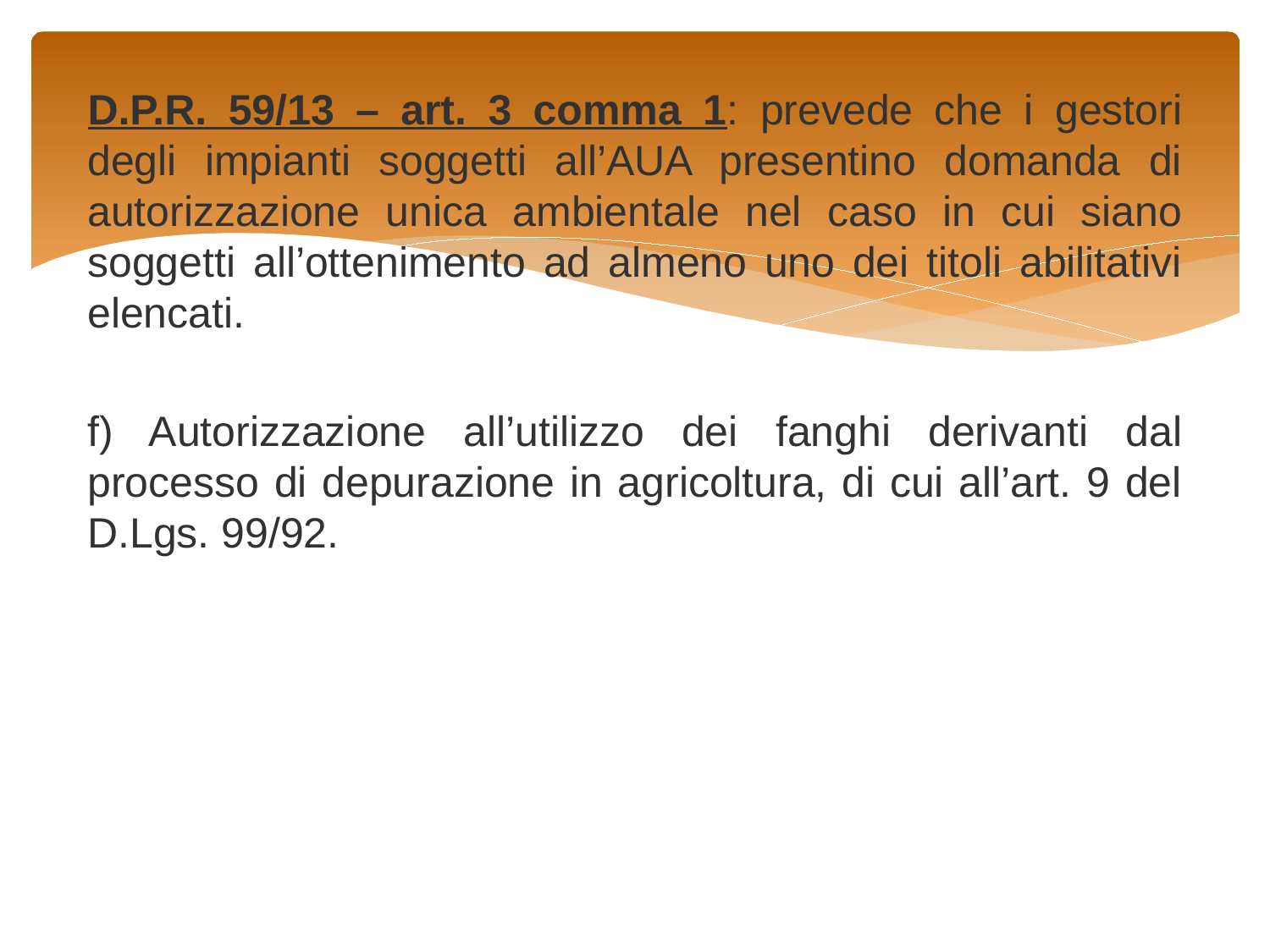

D.P.R. 59/13 – art. 3 comma 1: prevede che i gestori degli impianti soggetti all’AUA presentino domanda di autorizzazione unica ambientale nel caso in cui siano soggetti all’ottenimento ad almeno uno dei titoli abilitativi elencati.

f) Autorizzazione all’utilizzo dei fanghi derivanti dal processo di depurazione in agricoltura, di cui all’art. 9 del D.Lgs. 99/92.